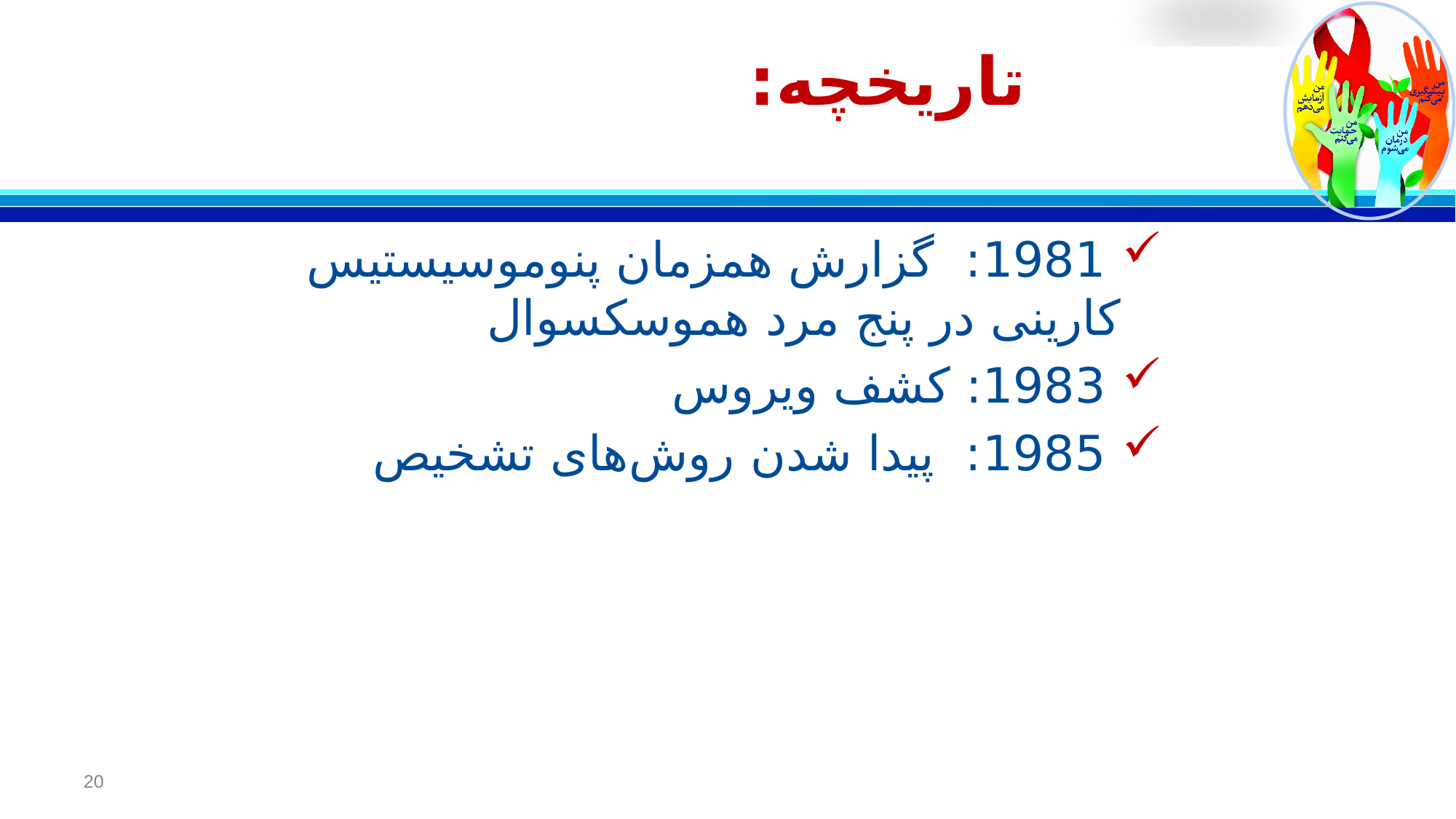

# تاریخچه:
 1981:  گزارش همزمان پنوموسیستیس کارینی در پنج مرد هموسکسوال
 1983: کشف ویروس
 1985:  پیدا شدن روش‌های تشخیص
20